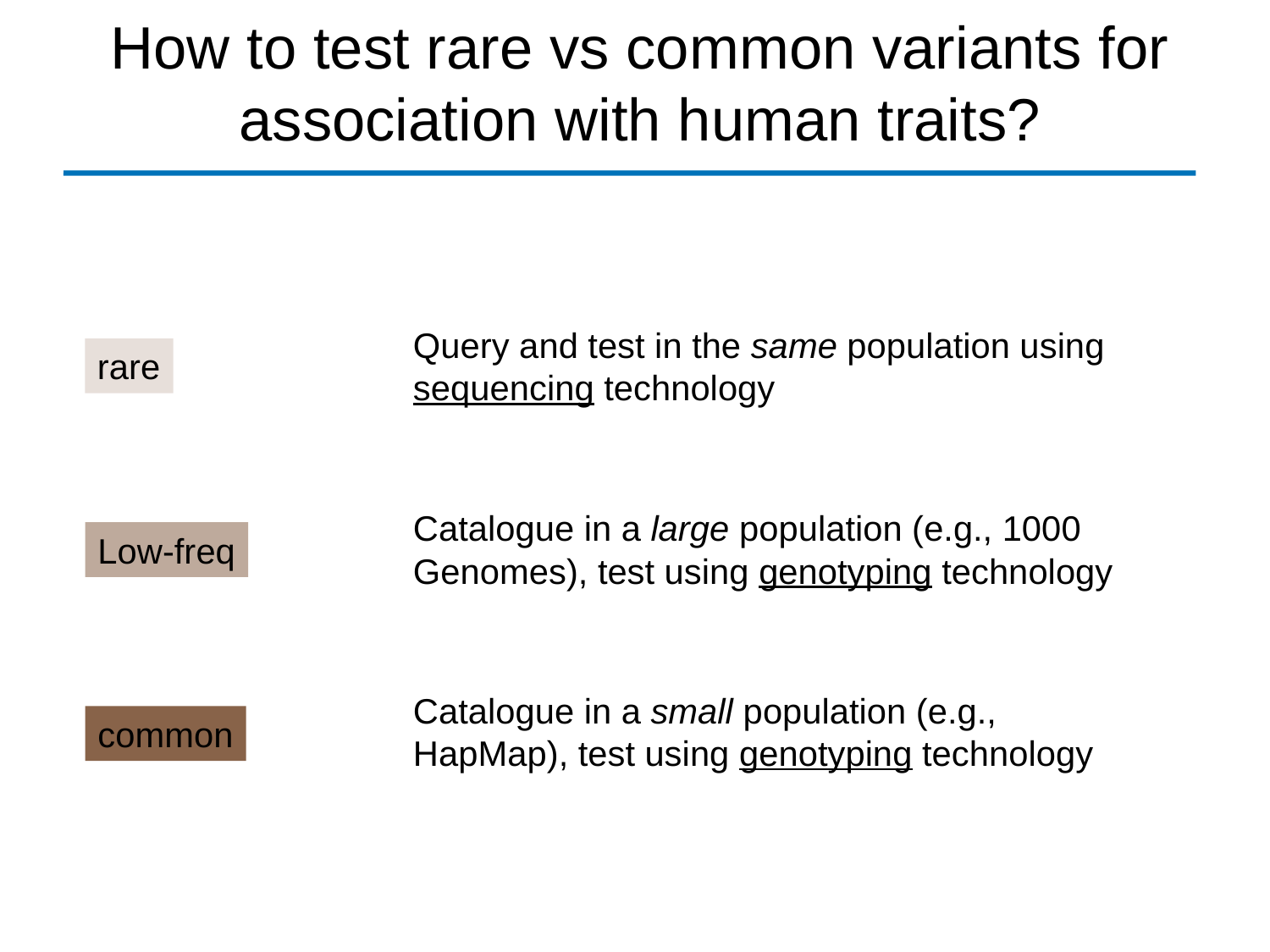

# How to test rare vs common variants for association with human traits?

Query and test in the same population using sequencing technology
rare
Low-freq
common
Catalogue in a large population (e.g., 1000 Genomes), test using genotyping technology
Catalogue in a small population (e.g., HapMap), test using genotyping technology